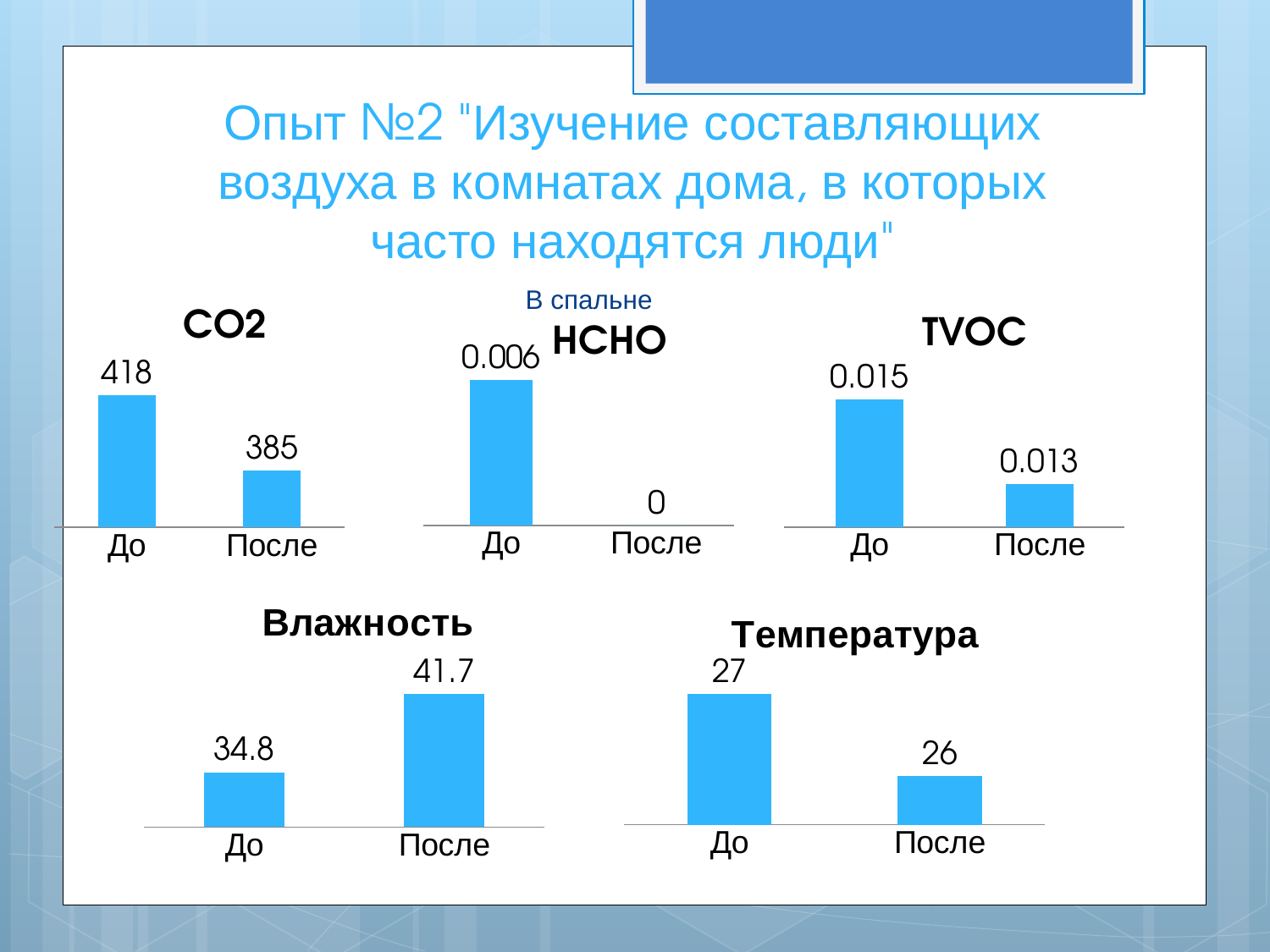

# Опыт №2 "Изучение составляющих воздуха в комнатах дома, в которых часто находятся люди"

### Chart:

| Category | HCHO |
|---|---|
| До | 0.006 |
| После | 0.0 |
В спальне

### Chart:

| Category | CO2 |
|---|---|
| До | 418.0 |
| После | 385.0 |

### Chart:

| Category | TVOC |
|---|---|
| До | 0.015 |
| После | 0.013 |

### Chart:

| Category | Влажность |
|---|---|
| До | 34.8 |
| После | 41.7 |

### Chart:

| Category | Температура |
|---|---|
| До | 27.0 |
| После | 26.0 |